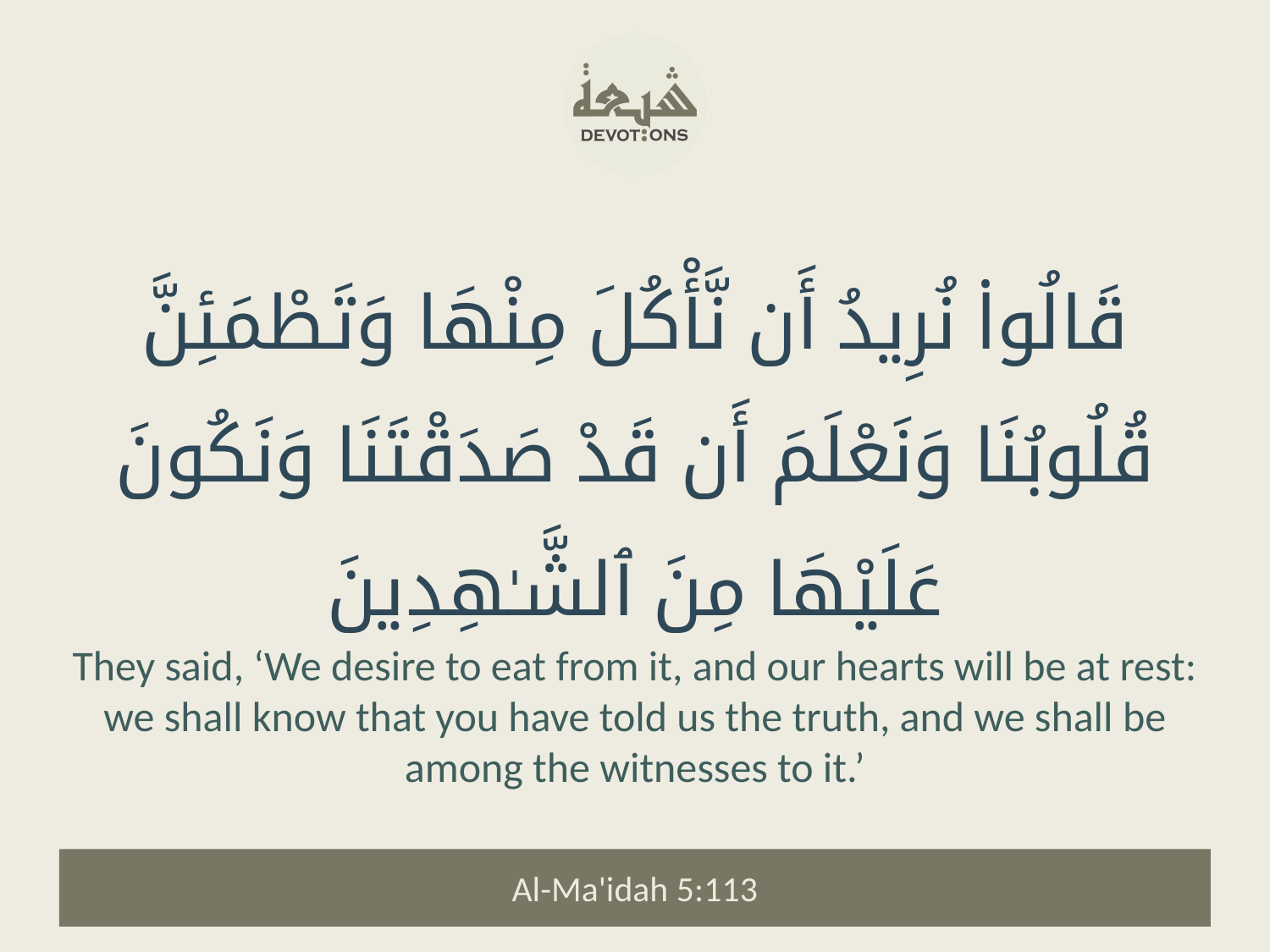

قَالُوا۟ نُرِيدُ أَن نَّأْكُلَ مِنْهَا وَتَطْمَئِنَّ قُلُوبُنَا وَنَعْلَمَ أَن قَدْ صَدَقْتَنَا وَنَكُونَ عَلَيْهَا مِنَ ٱلشَّـٰهِدِينَ
They said, ‘We desire to eat from it, and our hearts will be at rest: we shall know that you have told us the truth, and we shall be among the witnesses to it.’
Al-Ma'idah 5:113